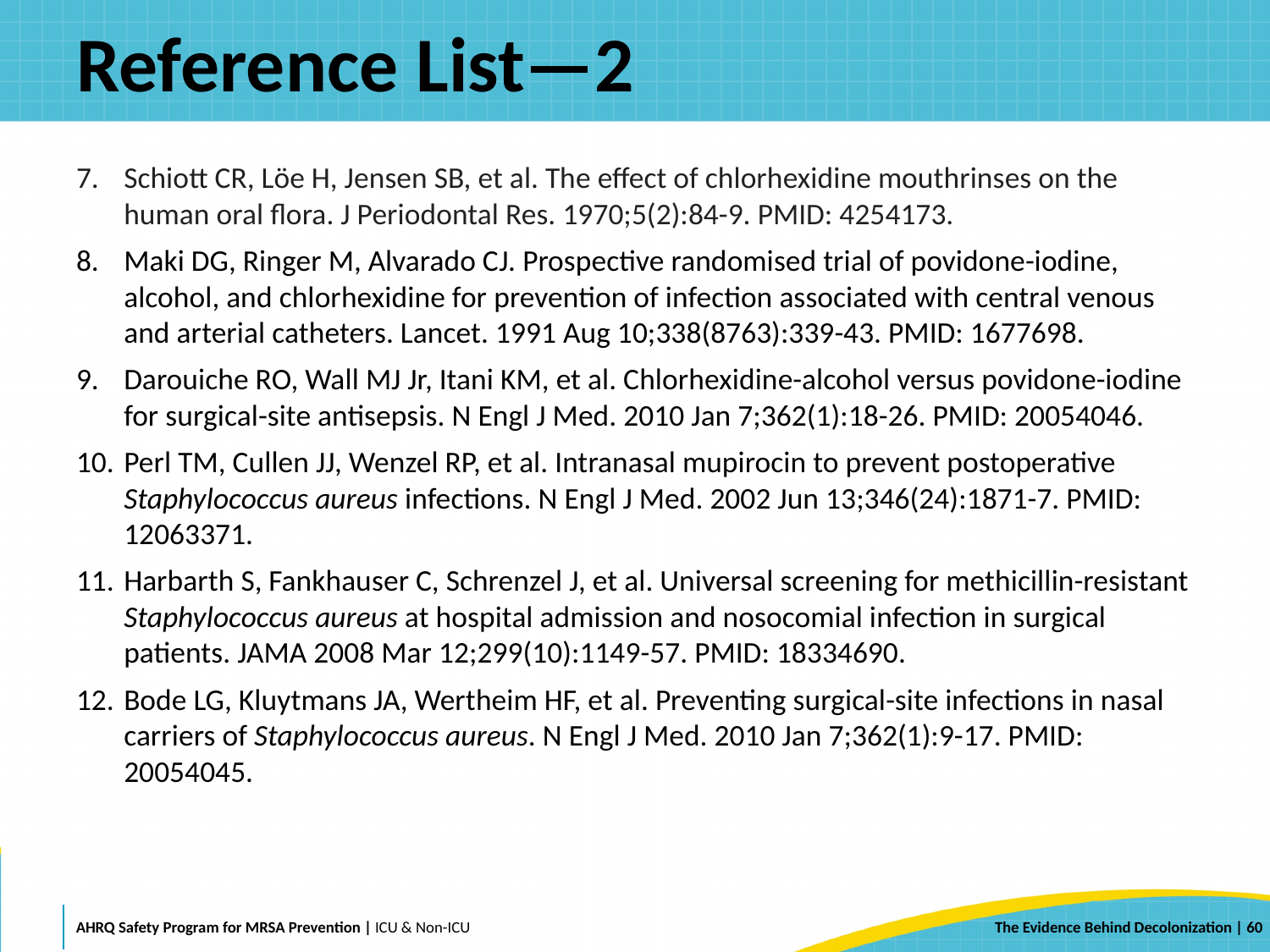

# Reference List—2
Schiott CR, Löe H, Jensen SB, et al. The effect of chlorhexidine mouthrinses on the human oral flora. J Periodontal Res. 1970;5(2):84-9. PMID: 4254173.
Maki DG, Ringer M, Alvarado CJ. Prospective randomised trial of povidone-iodine, alcohol, and chlorhexidine for prevention of infection associated with central venous and arterial catheters. Lancet. 1991 Aug 10;338(8763):339-43. PMID: 1677698.
Darouiche RO, Wall MJ Jr, Itani KM, et al. Chlorhexidine-alcohol versus povidone-iodine for surgical-site antisepsis. N Engl J Med. 2010 Jan 7;362(1):18-26. PMID: 20054046.
Perl TM, Cullen JJ, Wenzel RP, et al. Intranasal mupirocin to prevent postoperative Staphylococcus aureus infections. N Engl J Med. 2002 Jun 13;346(24):1871-7. PMID: 12063371.
Harbarth S, Fankhauser C, Schrenzel J, et al. Universal screening for methicillin-resistant Staphylococcus aureus at hospital admission and nosocomial infection in surgical patients. JAMA 2008 Mar 12;299(10):1149-57. PMID: 18334690.
Bode LG, Kluytmans JA, Wertheim HF, et al. Preventing surgical-site infections in nasal carriers of Staphylococcus aureus. N Engl J Med. 2010 Jan 7;362(1):9-17. PMID: 20054045.
 | 60